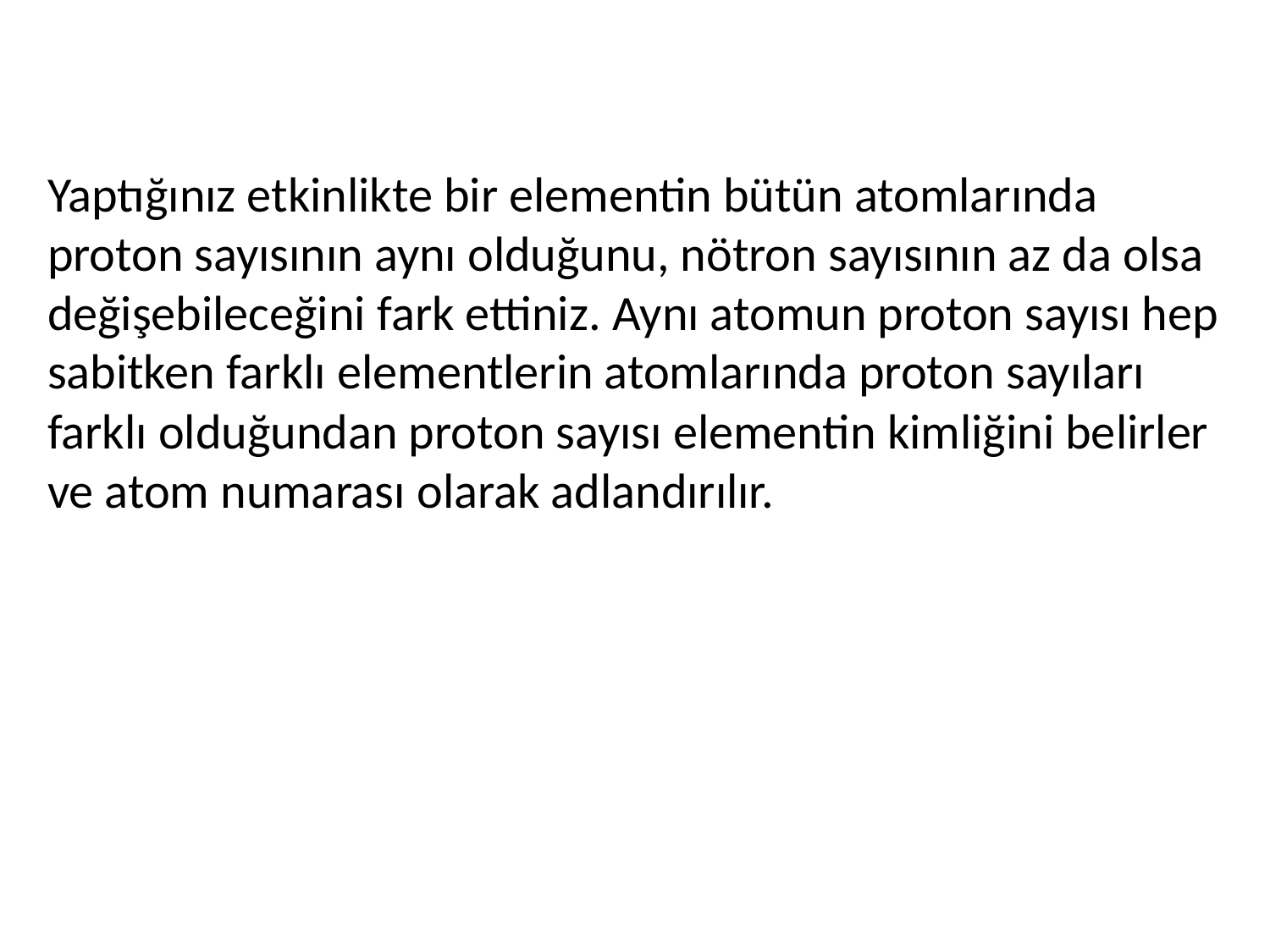

Yaptığınız etkinlikte bir elementin bütün atomlarında proton sayısının aynı olduğunu, nötron sayısının az da olsa değişebileceğini fark ettiniz. Aynı atomun proton sayısı hep sabitken farklı elementlerin atomlarında proton sayıları farklı olduğundan proton sayısı elementin kimliğini belirler ve atom numarası olarak adlandırılır.